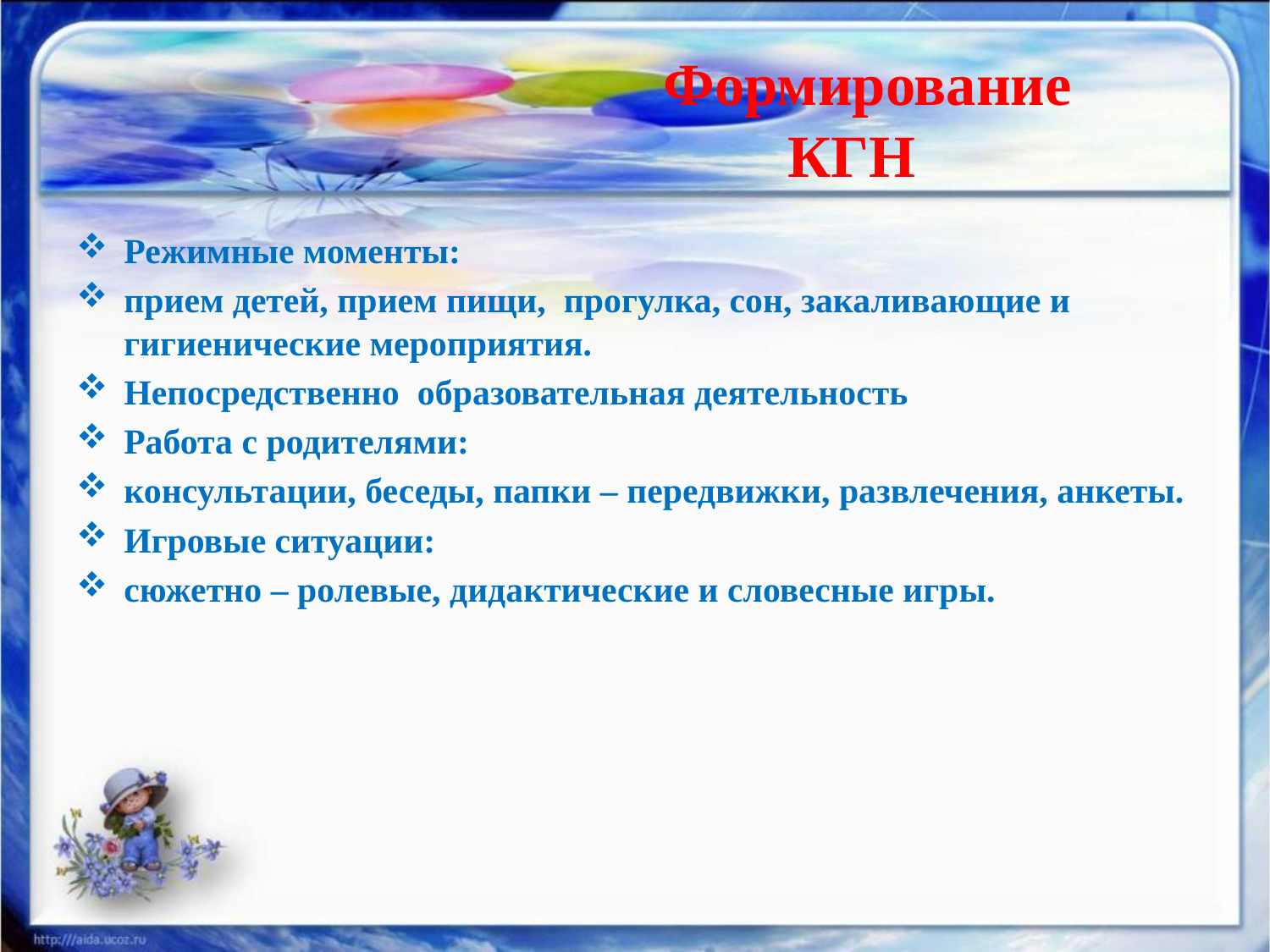

# Формирование КГН
Режимные моменты:
прием детей, прием пищи,  прогулка, сон, закаливающие и гигиенические мероприятия.
Непосредственно  образовательная деятельность
Работа с родителями:
консультации, беседы, папки – передвижки, развлечения, анкеты.
Игровые ситуации:
сюжетно – ролевые, дидактические и словесные игры.